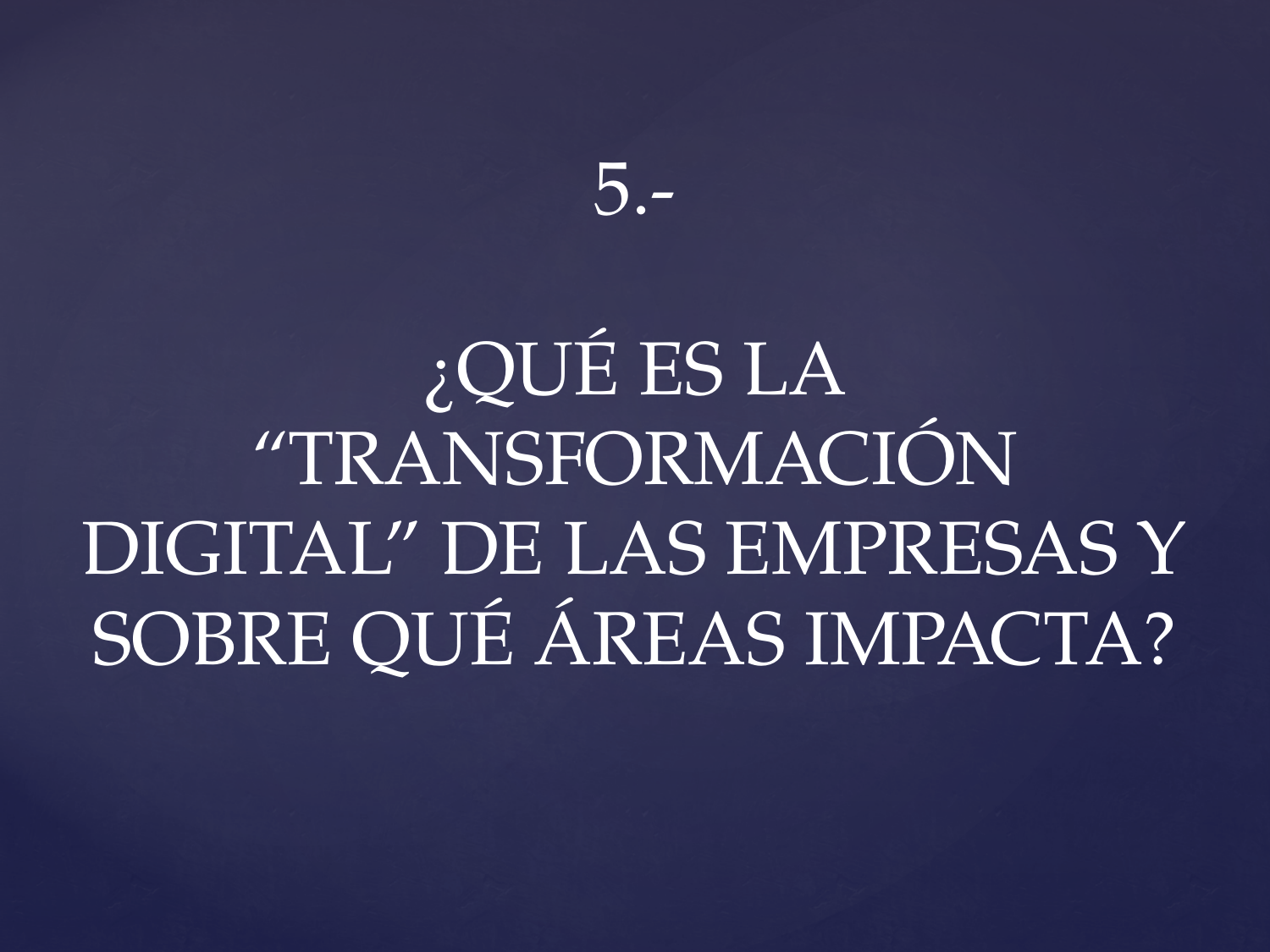

# 5.- ¿QUÉ ES LA “TRANSFORMACIÓN DIGITAL” DE LAS EMPRESAS Y SOBRE QUÉ ÁREAS IMPACTA?